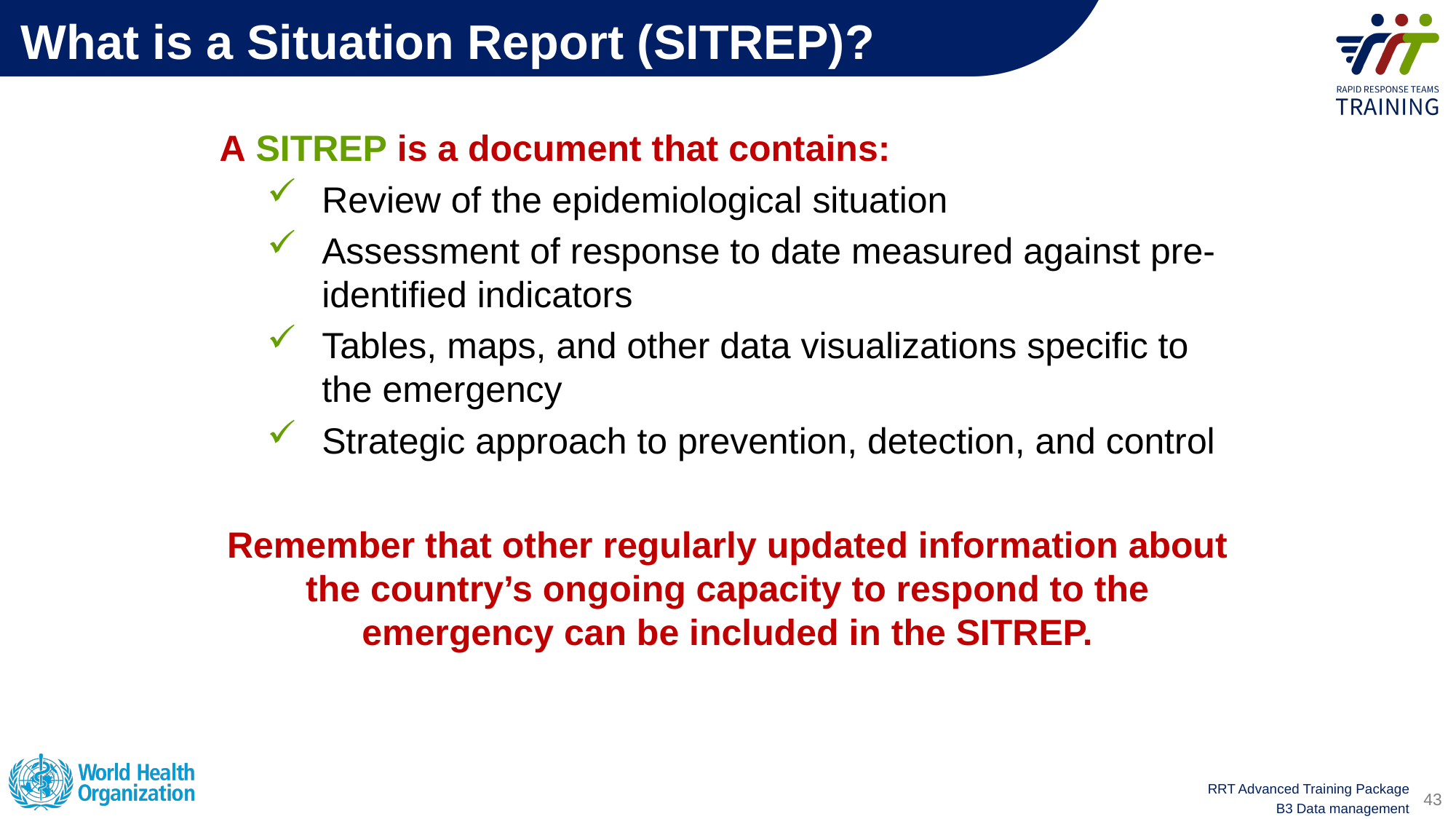

What is a Situation Report (SITREP)?
A SITREP is a document that contains:
Review of the epidemiological situation
Assessment of response to date measured against pre-identified indicators
Tables, maps, and other data visualizations specific to the emergency
Strategic approach to prevention, detection, and control

Remember that other regularly updated information about the country’s ongoing capacity to respond to the emergency can be included in the SITREP.